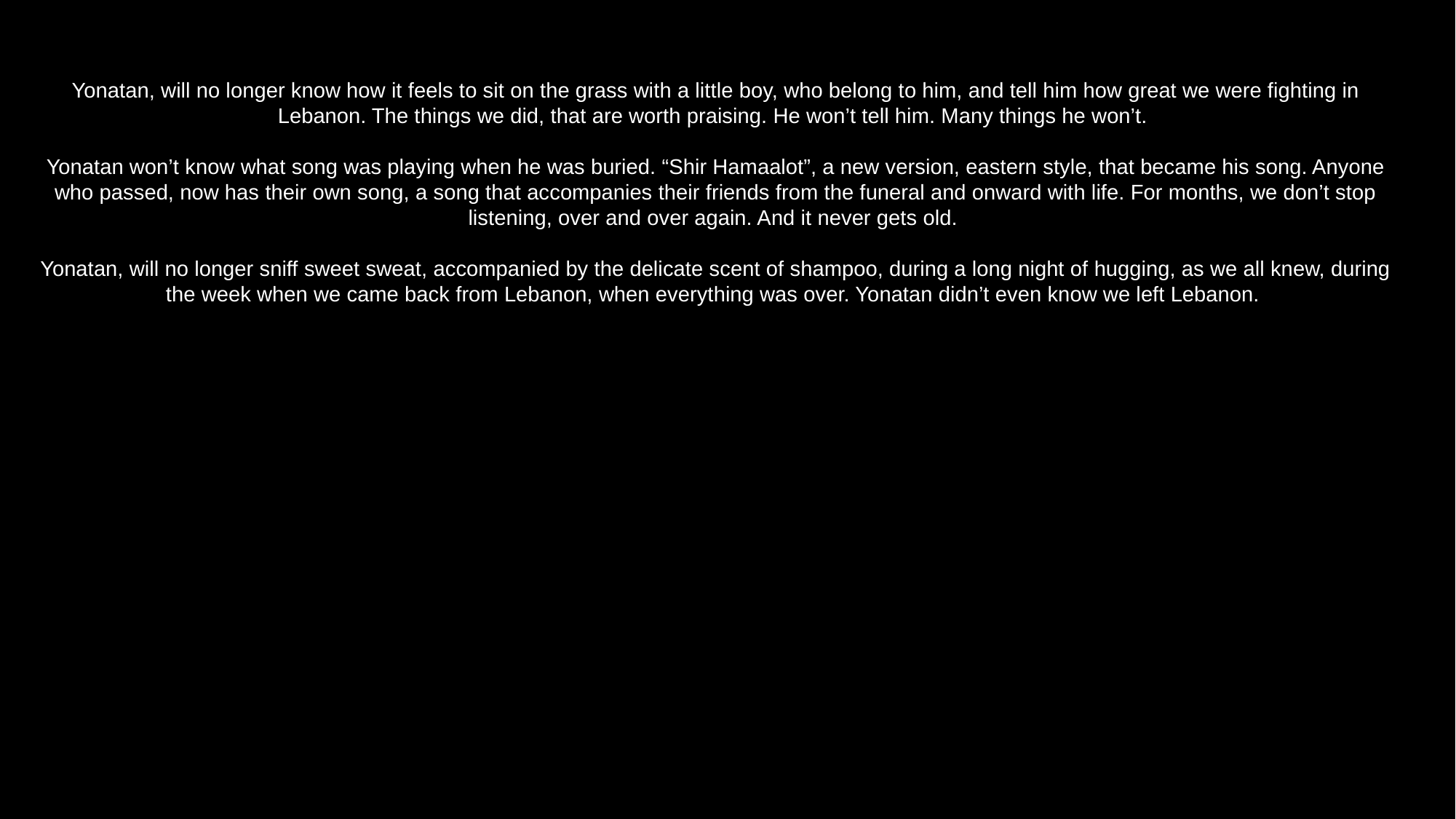

Yonatan, will no longer know how it feels to sit on the grass with a little boy, who belong to him, and tell him how great we were fighting in Lebanon. The things we did, that are worth praising. He won’t tell him. Many things he won’t.

Yonatan won’t know what song was playing when he was buried. “Shir Hamaalot”, a new version, eastern style, that became his song. Anyone who passed, now has their own song, a song that accompanies their friends from the funeral and onward with life. For months, we don’t stop listening, over and over again. And it never gets old.

Yonatan, will no longer sniff sweet sweat, accompanied by the delicate scent of shampoo, during a long night of hugging, as we all knew, during the week when we came back from Lebanon, when everything was over. Yonatan didn’t even know we left Lebanon.